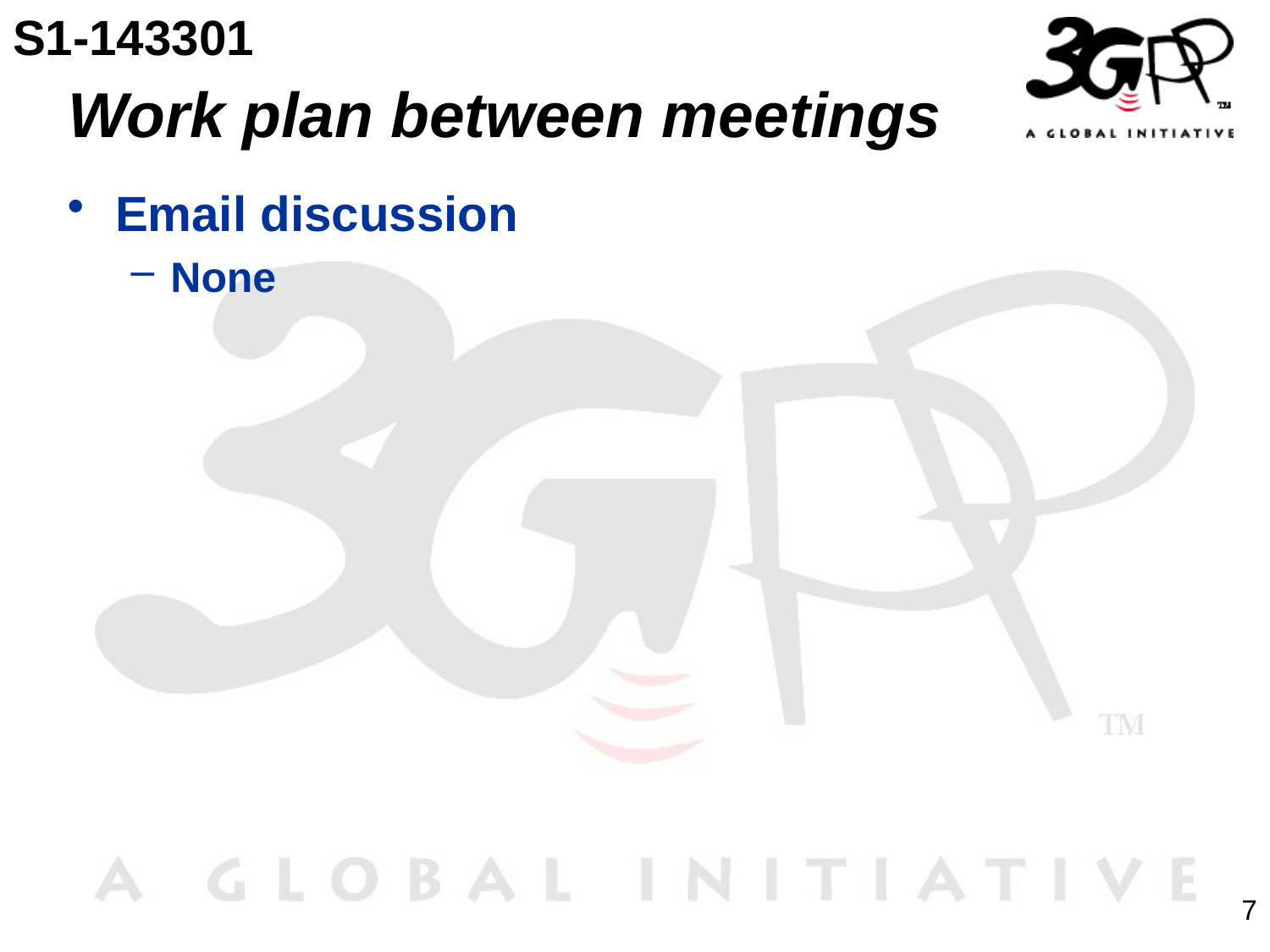

S1-143301
# Work plan between meetings
Email discussion
None
7